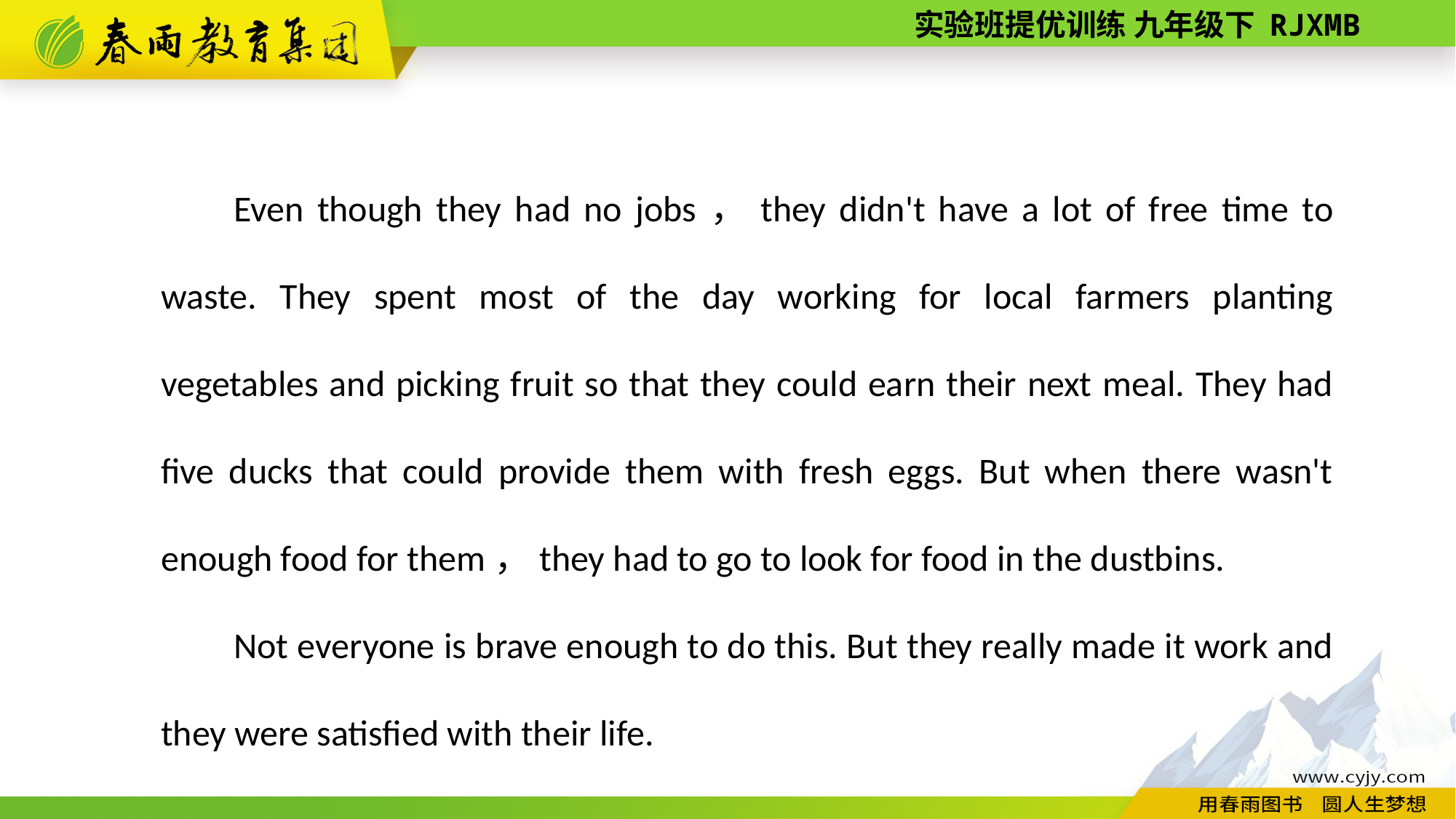

Even though they had no jobs，they didn't have a lot of free time to waste. They spent most of the day working for local farmers planting vegetables and picking fruit so that they could earn their next meal. They had five ducks that could provide them with fresh eggs. But when there wasn't enough food for them，they had to go to look for food in the dustbins.
Not everyone is brave enough to do this. But they really made it work and they were satisfied with their life.